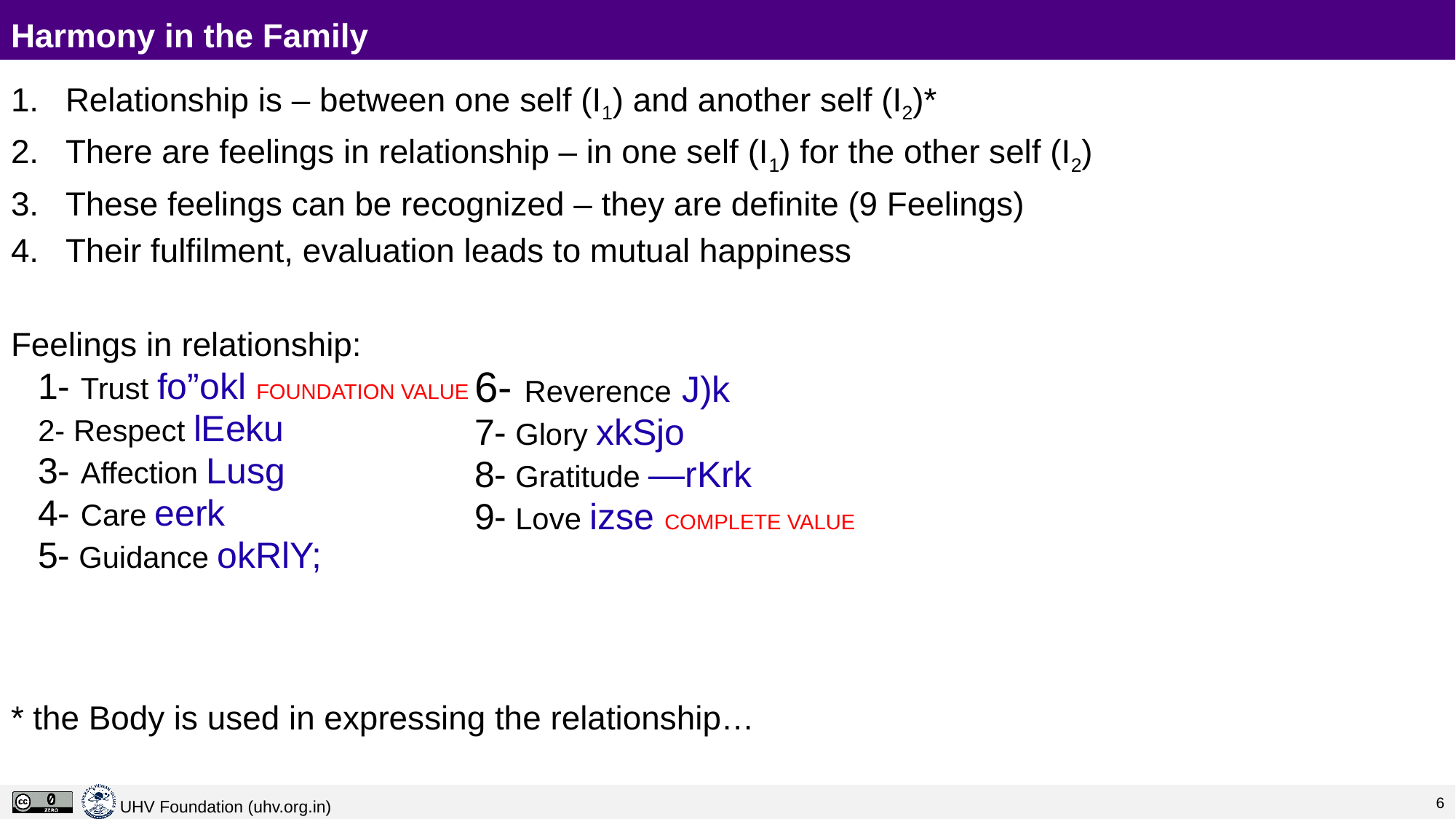

# Harmony in the Family
Relationship is – between one self (I1) and another self (I2)*
There are feelings in relationship – in one self (I1) for the other self (I2)
These feelings can be recognized – they are definite (9 Feelings)
Their fulfilment, evaluation leads to mutual happiness

Feelings in relationship:

* the Body is used in expressing the relationship…

6- Reverence J)k
7- Glory xkSjo
8- Gratitude —rKrk
9- Love izse COMPLETE VALUE
1- Trust fo”okl FOUNDATION VALUE
2- Respect lEeku
3- Affection Lusg
4- Care eerk
5- Guidance okRlY;